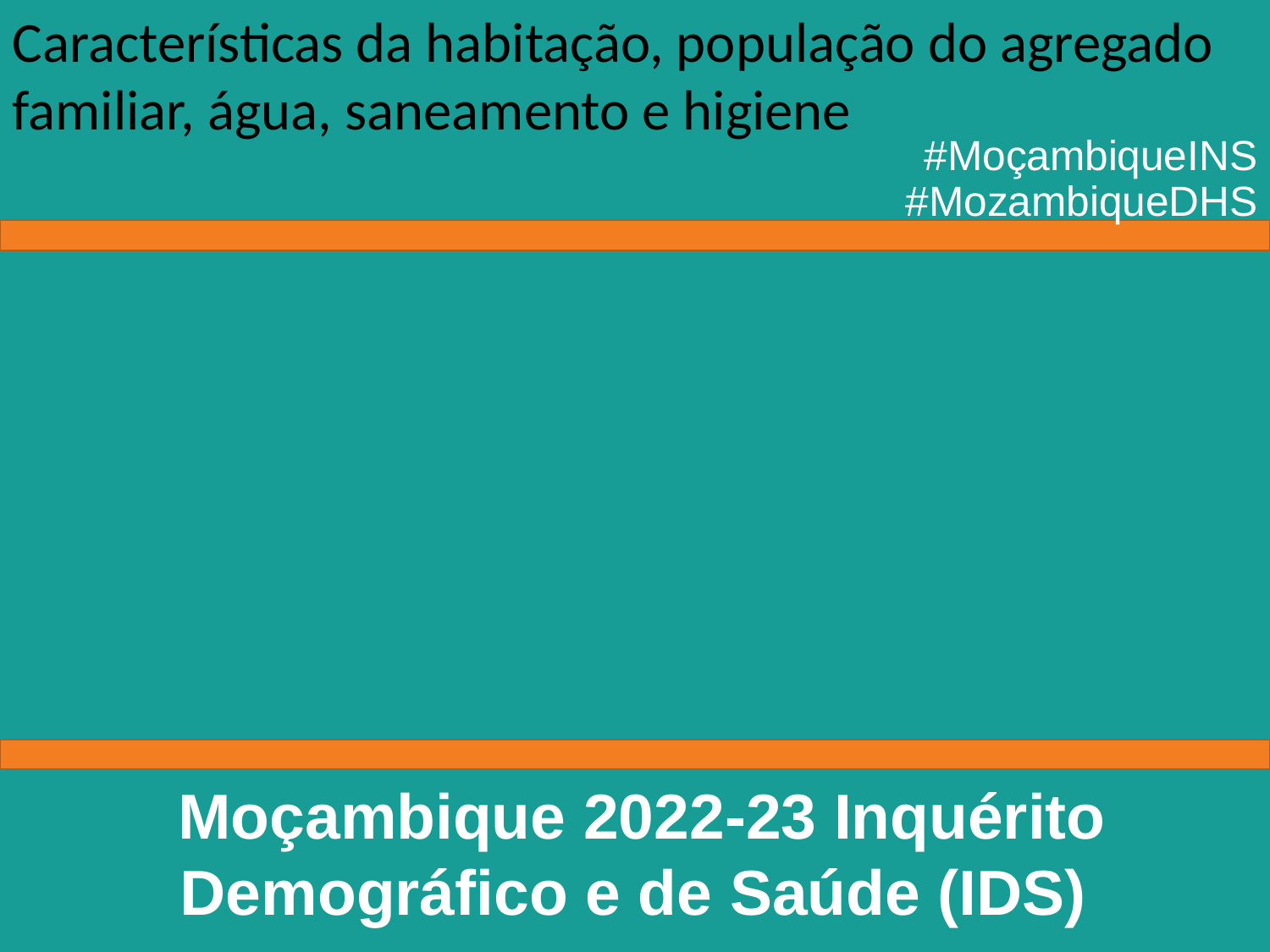

Características da habitação, população do agregado familiar, água, saneamento e higiene